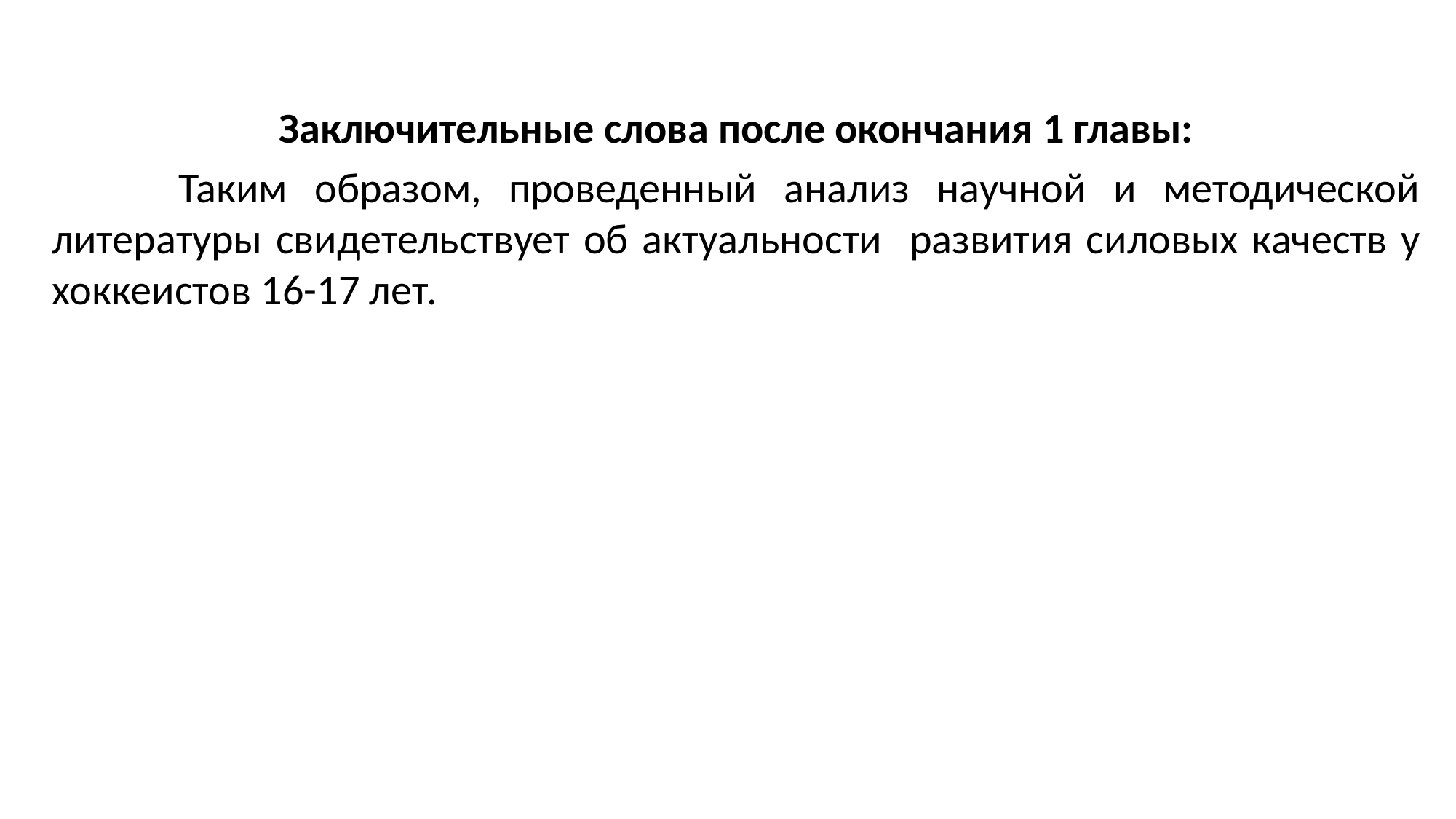

Заключительные слова после окончания 1 главы:
 	Таким образом, проведенный анализ научной и методической литературы свидетельствует об актуальности  развития силовых качеств у хоккеистов 16-17 лет.

#